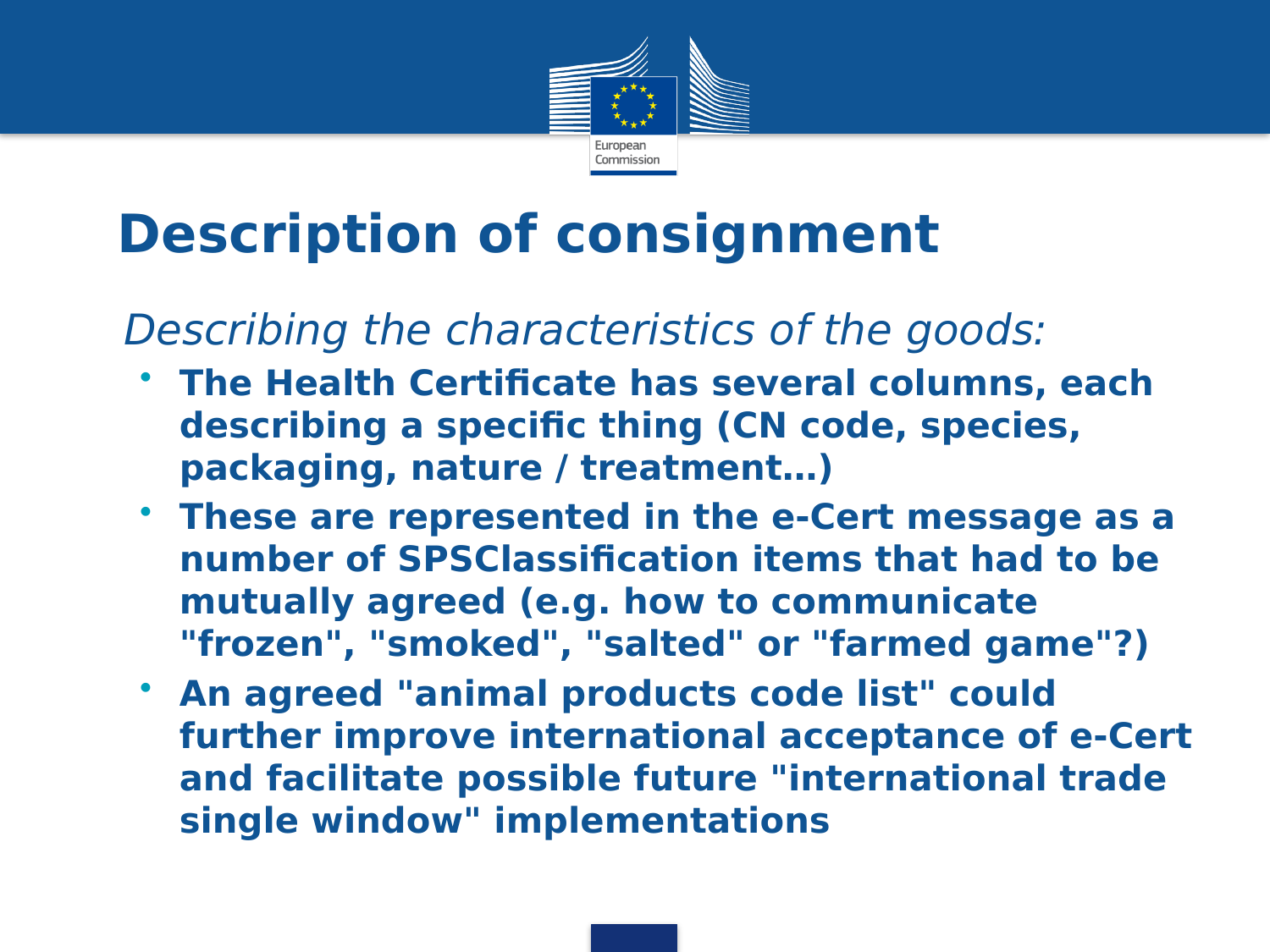

# Description of consignment
Describing the characteristics of the goods:
The Health Certificate has several columns, each describing a specific thing (CN code, species, packaging, nature / treatment…)
These are represented in the e-Cert message as a number of SPSClassification items that had to be mutually agreed (e.g. how to communicate "frozen", "smoked", "salted" or "farmed game"?)
An agreed "animal products code list" could further improve international acceptance of e-Cert and facilitate possible future "international trade single window" implementations